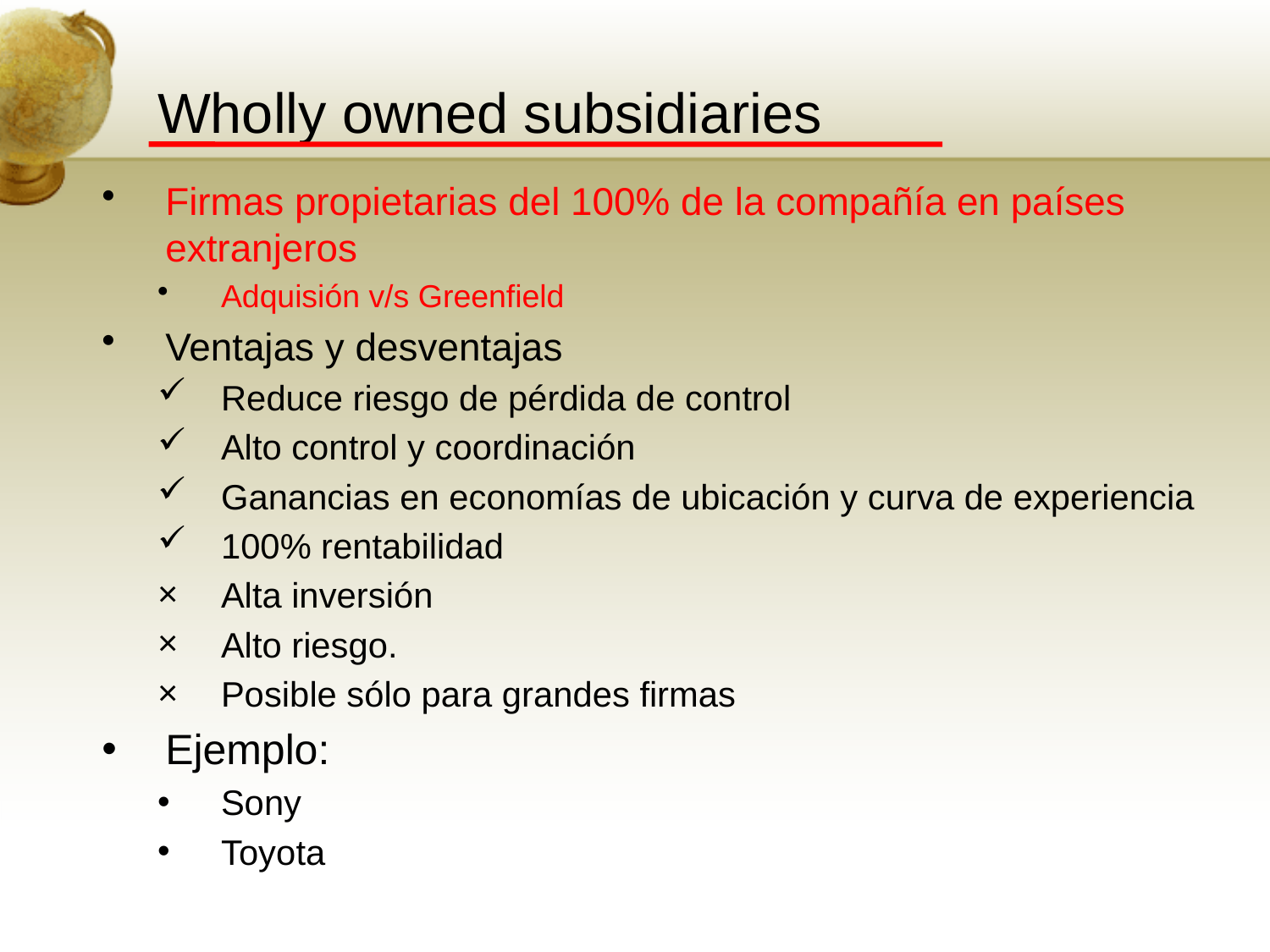

# Wholly owned subsidiaries

Firmas propietarias del 100% de la compañía en países extranjeros
Adquisión v/s Greenfield
Ventajas y desventajas
Reduce riesgo de pérdida de control
Alto control y coordinación
Ganancias en economías de ubicación y curva de experiencia
100% rentabilidad
Alta inversión
Alto riesgo.
Posible sólo para grandes firmas
Ejemplo:
Sony
Toyota